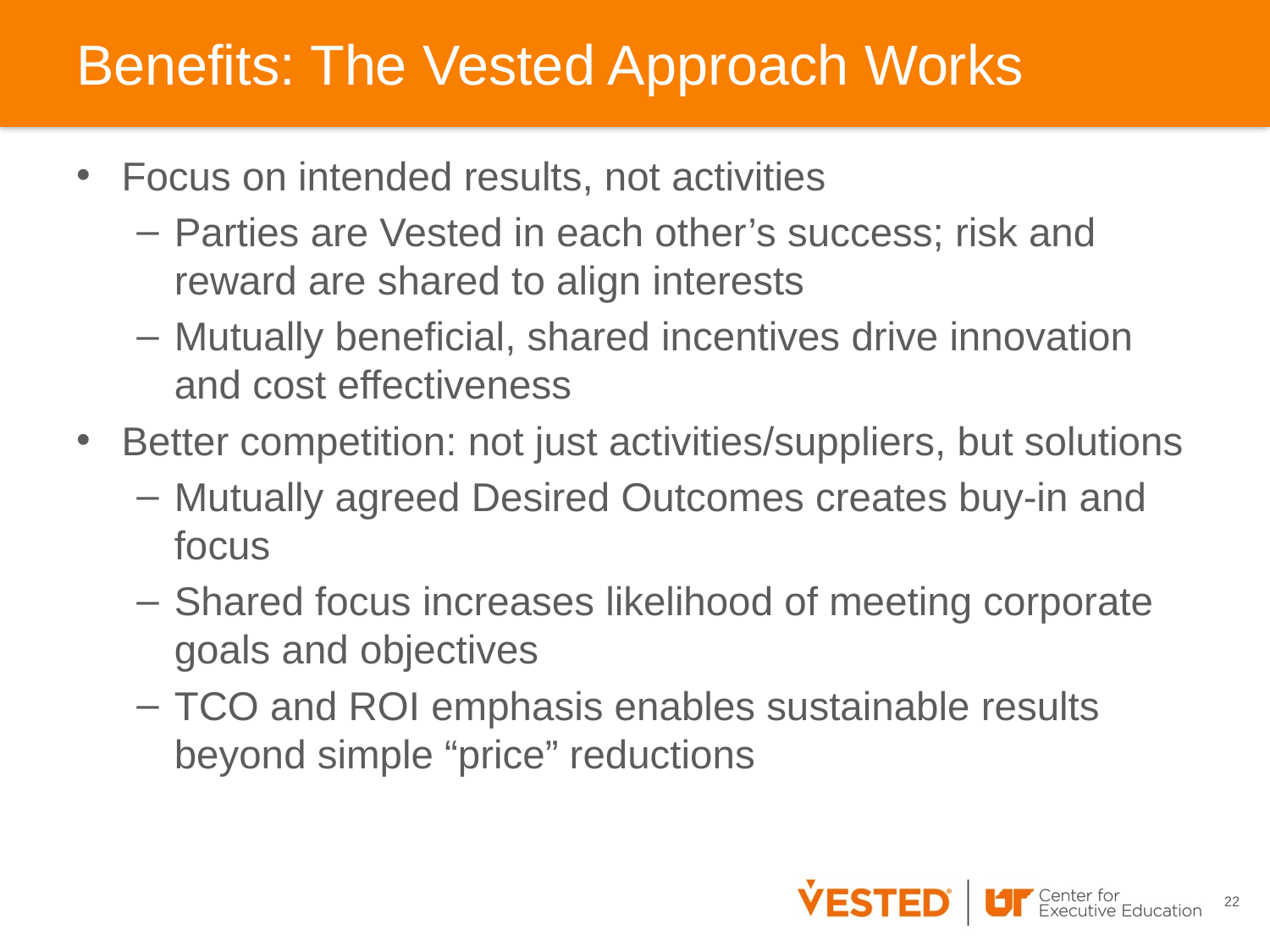

# Benefits: The Vested Approach Works
Focus on intended results, not activities
Parties are Vested in each other’s success; risk and reward are shared to align interests
Mutually beneficial, shared incentives drive innovation and cost effectiveness
Better competition: not just activities/suppliers, but solutions
Mutually agreed Desired Outcomes creates buy-in and focus
Shared focus increases likelihood of meeting corporate goals and objectives
TCO and ROI emphasis enables sustainable results beyond simple “price” reductions
22